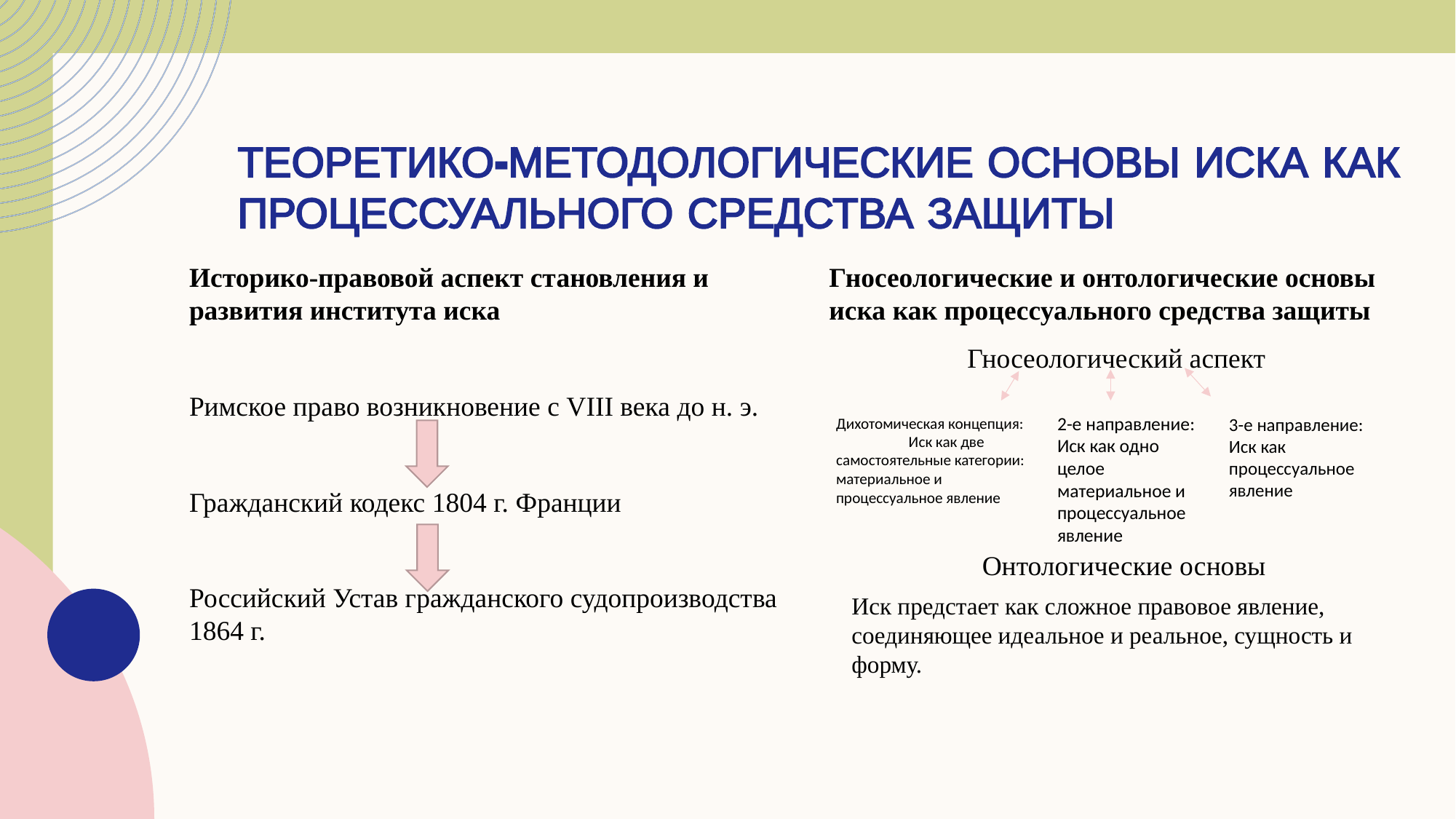

# Теоретико-методологические основы иска как процессуального средства защиты
Историко-правовой аспект становления и развития института иска

Римское право возникновение с VIII века до н. э.

Гражданский кодекс 1804 г. Франции

Российский Устав гражданского судопроизводства 1864 г.

Гносеологические и онтологические основы иска как процессуального средства защиты
                    Гносеологический аспект

2-е направление: Иск как одно целое материальное и процессуальное явление
Дихотомическая концепция:                      Иск как две самостоятельные категории: материальное и процессуальное явление
3-е направление: Иск как процессуальное явление

    Онтологические основы
Иск предстает как сложное правовое явление, соединяющее идеальное и реальное, сущность и форму.